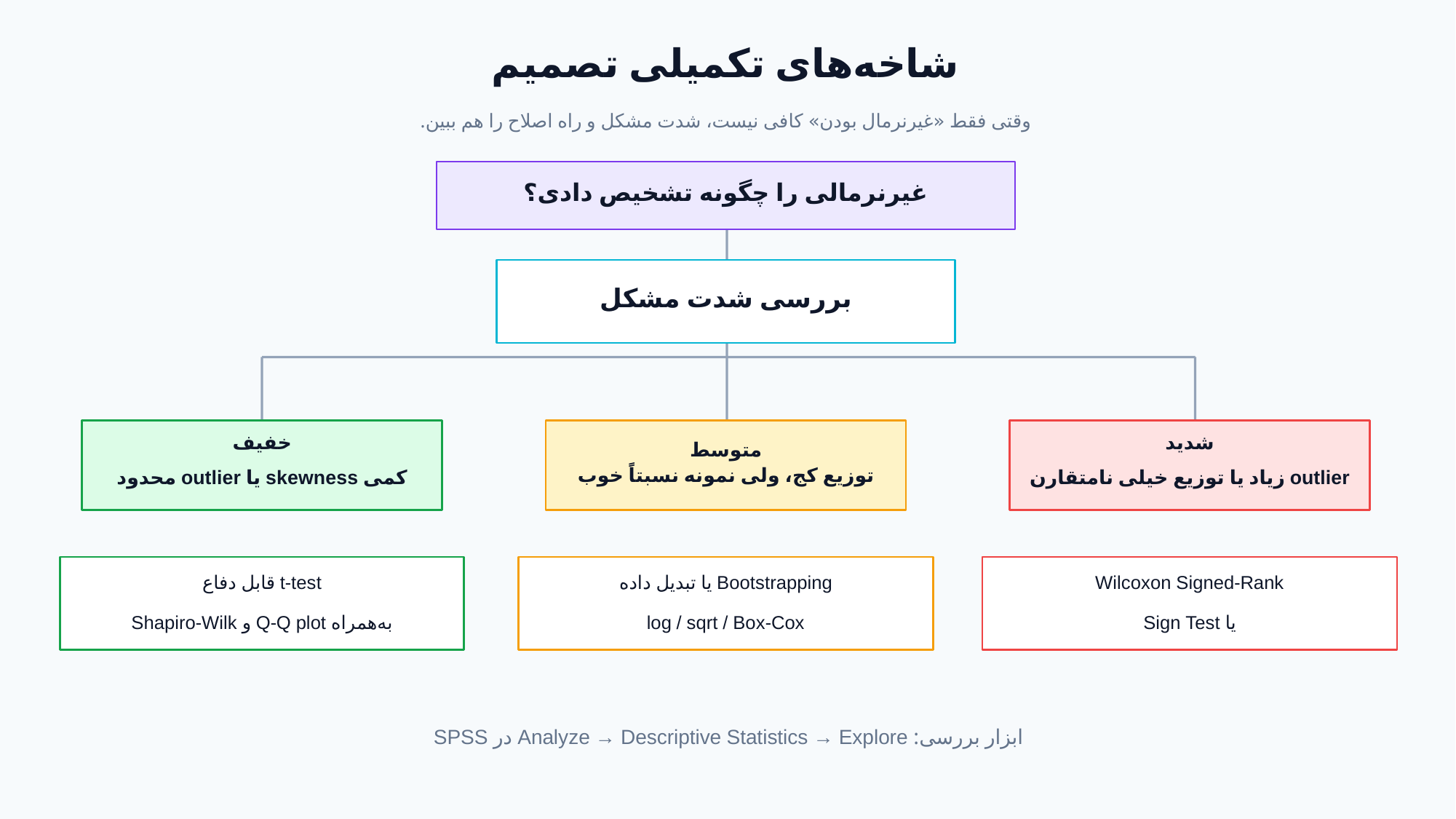

شاخه‌های تکمیلی تصمیم
وقتی فقط «غیرنرمال بودن» کافی نیست، شدت مشکل و راه اصلاح را هم ببین.
غیرنرمالی را چگونه تشخیص دادی؟

بررسی شدت مشکل

خفیف
کمی skewness یا outlier محدود
متوسط
توزیع کج، ولی نمونه نسبتاً خوب
شدید
outlier زیاد یا توزیع خیلی نامتقارن
t-test قابل دفاع
به‌همراه Q-Q plot و Shapiro-Wilk
Bootstrapping یا تبدیل داده
log / sqrt / Box-Cox
Wilcoxon Signed-Rank
یا Sign Test
ابزار بررسی: Analyze → Descriptive Statistics → Explore در SPSS